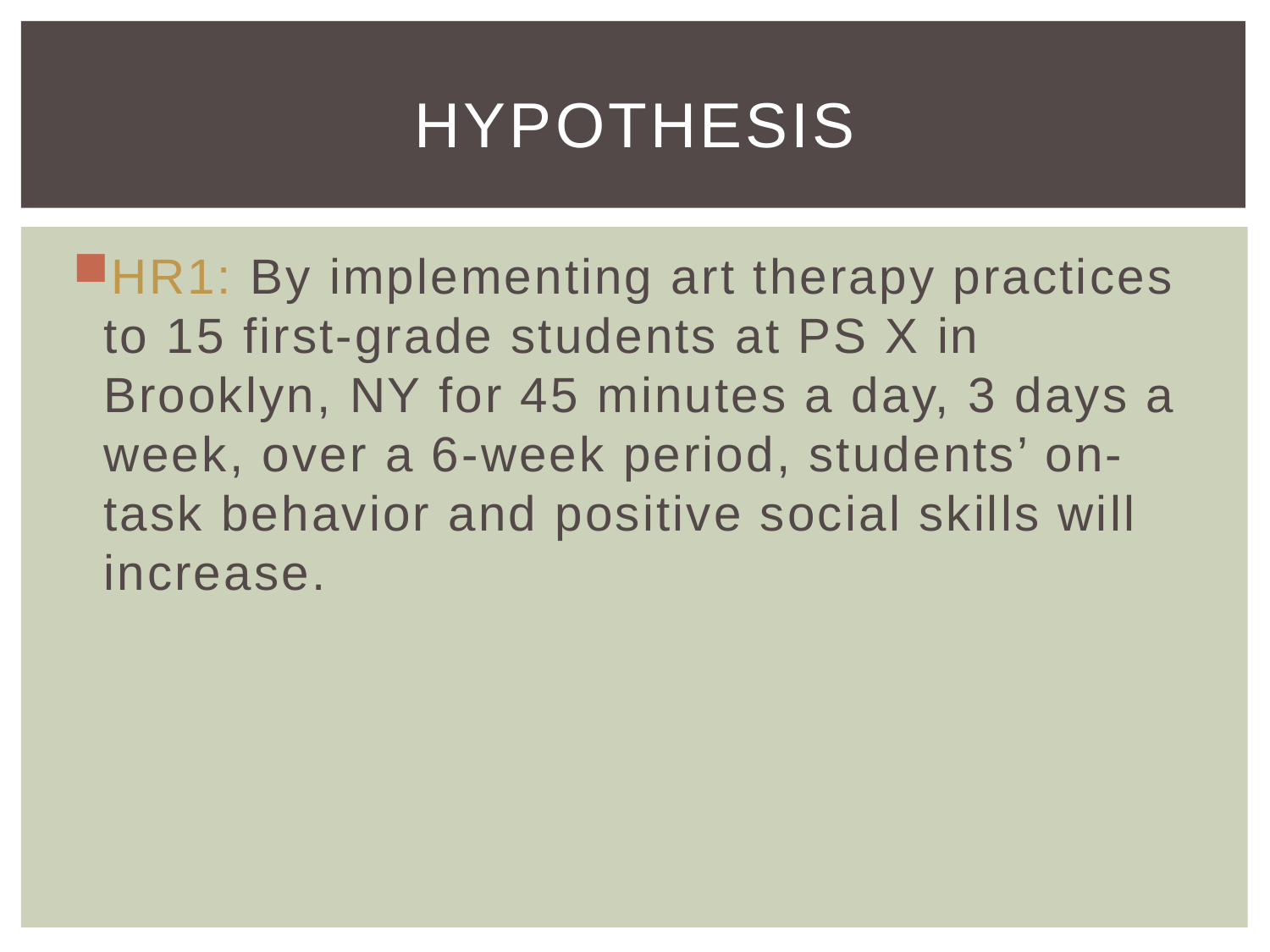

# hypothesis
HR1: By implementing art therapy practices to 15 first-grade students at PS X in Brooklyn, NY for 45 minutes a day, 3 days a week, over a 6-week period, students’ on-task behavior and positive social skills will increase.